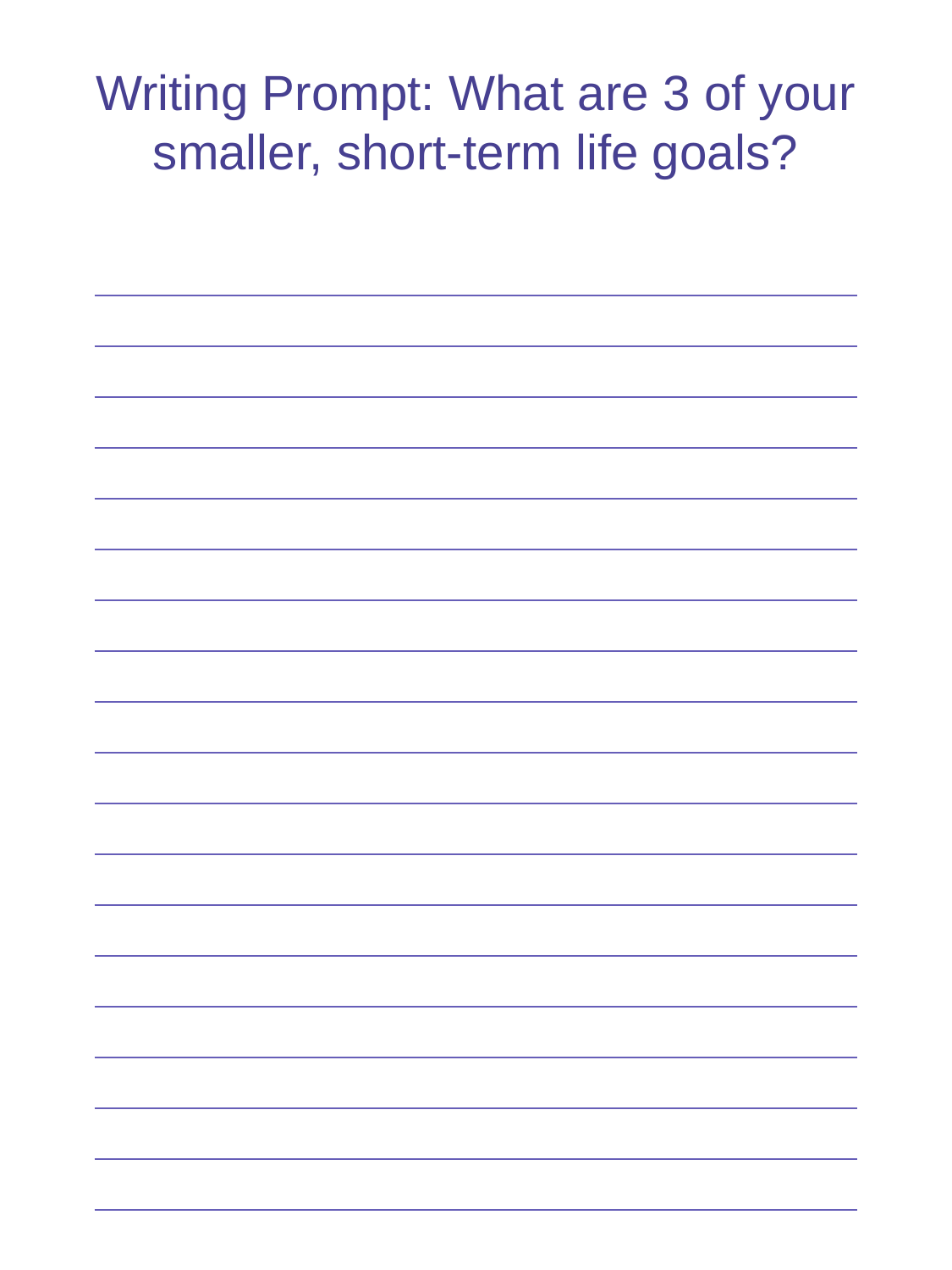

Writing Prompt: What are 3 of your smaller, short-term life goals?
|  |
| --- |
|  |
|  |
|  |
|  |
|  |
|  |
|  |
|  |
|  |
|  |
|  |
|  |
|  |
|  |
|  |
|  |
|  |